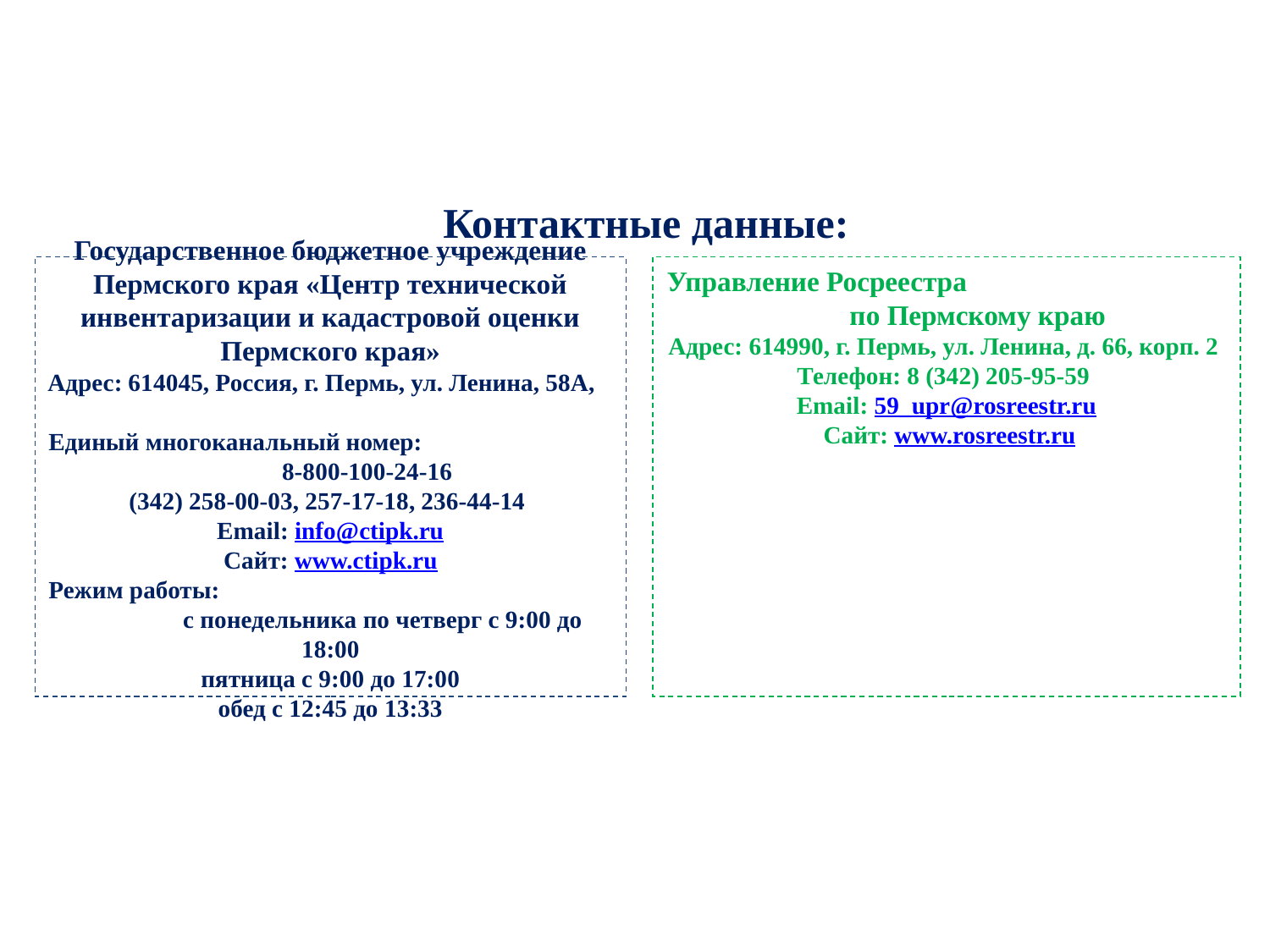

Контактные данные:
Государственное бюджетное учреждение Пермского края «Центр технической инвентаризации и кадастровой оценки Пермского края»
Адрес: 614045, Россия, г. Пермь, ул. Ленина, 58А,                                                                                           Единый многоканальный номер:                                            8-800-100-24-16
(342) 258-00-03, 257-17-18, 236-44-14 
Email: info@ctipk.ru
Сайт: www.ctipk.ru
Режим работы:                                                                                  с понедельника по четверг c 9:00 до 18:00
пятница с 9:00 до 17:00
обед с 12:45 до 13:33
Управление Росреестра                                               по Пермскому краю
Адрес: 614990, г. Пермь, ул. Ленина, д. 66, корп. 2 
Телефон: 8 (342) 205-95-59 
Email: 59_upr@rosreestr.ru
 Сайт: www.rosreestr.ru